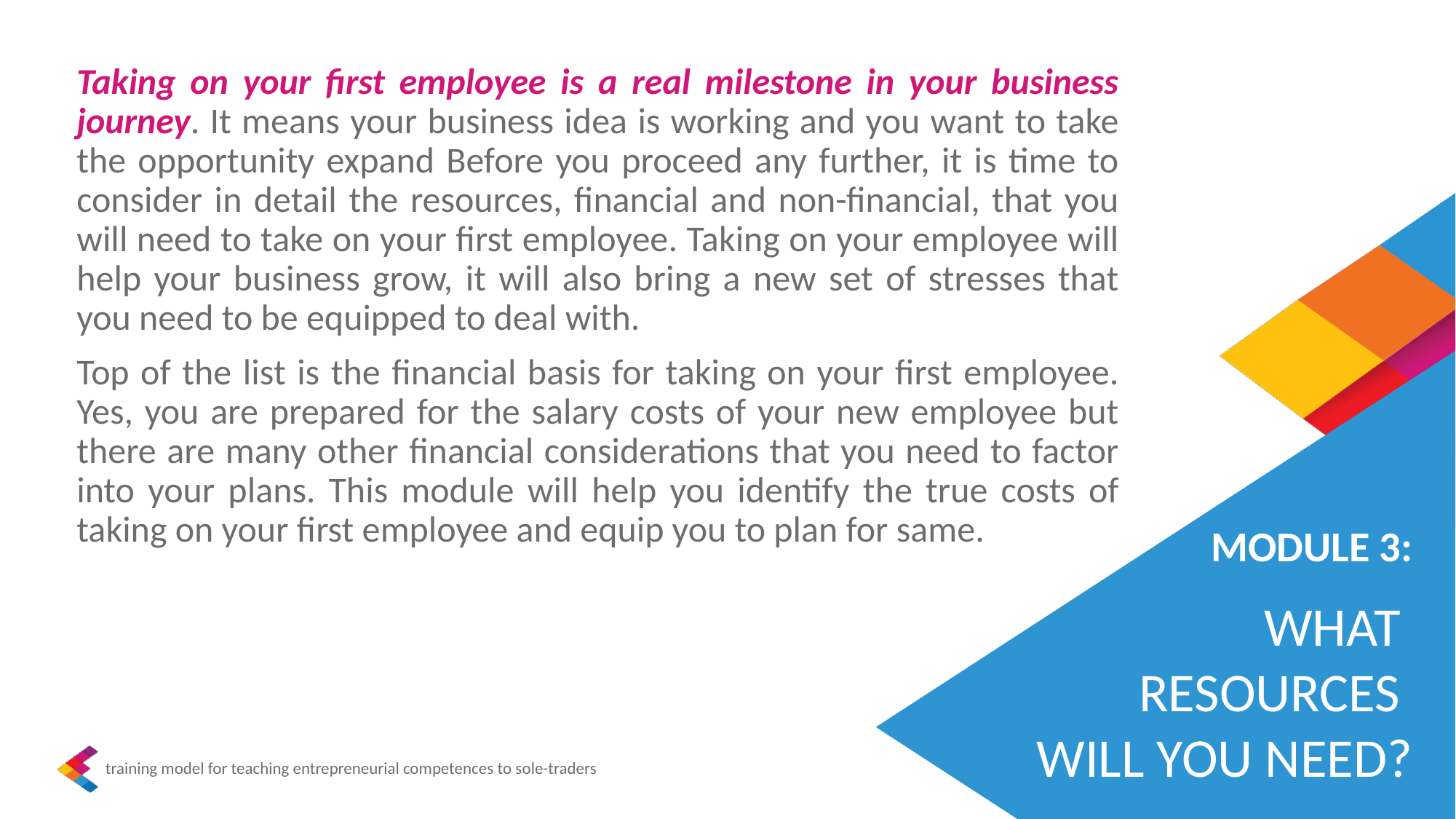

Taking on your first employee is a real milestone in your business journey. It means your business idea is working and you want to take the opportunity expand Before you proceed any further, it is time to consider in detail the resources, financial and non-financial, that you will need to take on your first employee. Taking on your employee will help your business grow, it will also bring a new set of stresses that you need to be equipped to deal with.
Top of the list is the financial basis for taking on your first employee. Yes, you are prepared for the salary costs of your new employee but there are many other financial considerations that you need to factor into your plans. This module will help you identify the true costs of taking on your first employee and equip you to plan for same.
MODULE 3:

WHAT
RESOURCES
WILL YOU NEED?